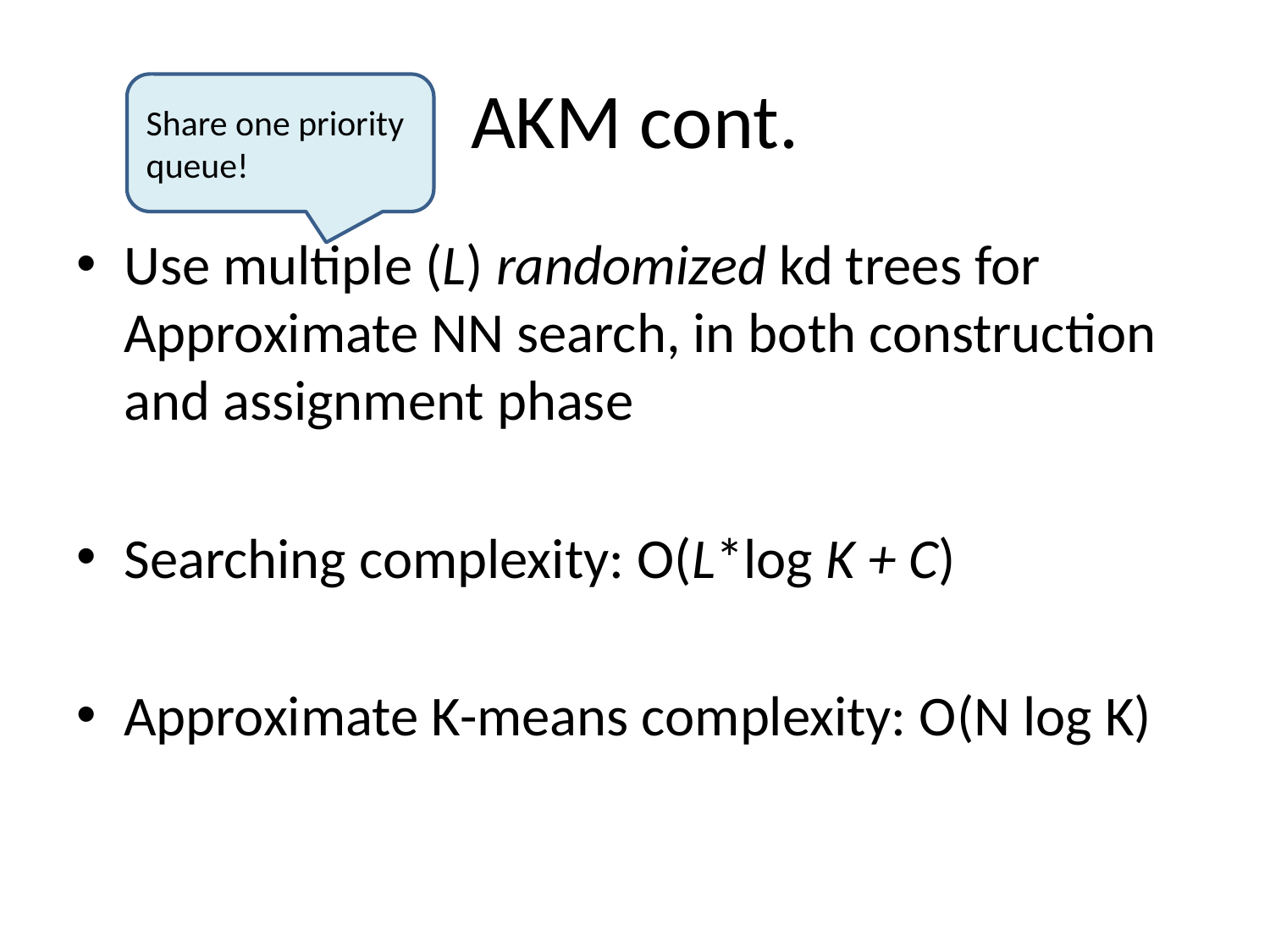

# AKM cont.
Share one priority queue!
Use multiple (L) randomized kd trees for Approximate NN search, in both construction and assignment phase

Searching complexity: O(L*log K + C)

Approximate K-means complexity: O(N log K)